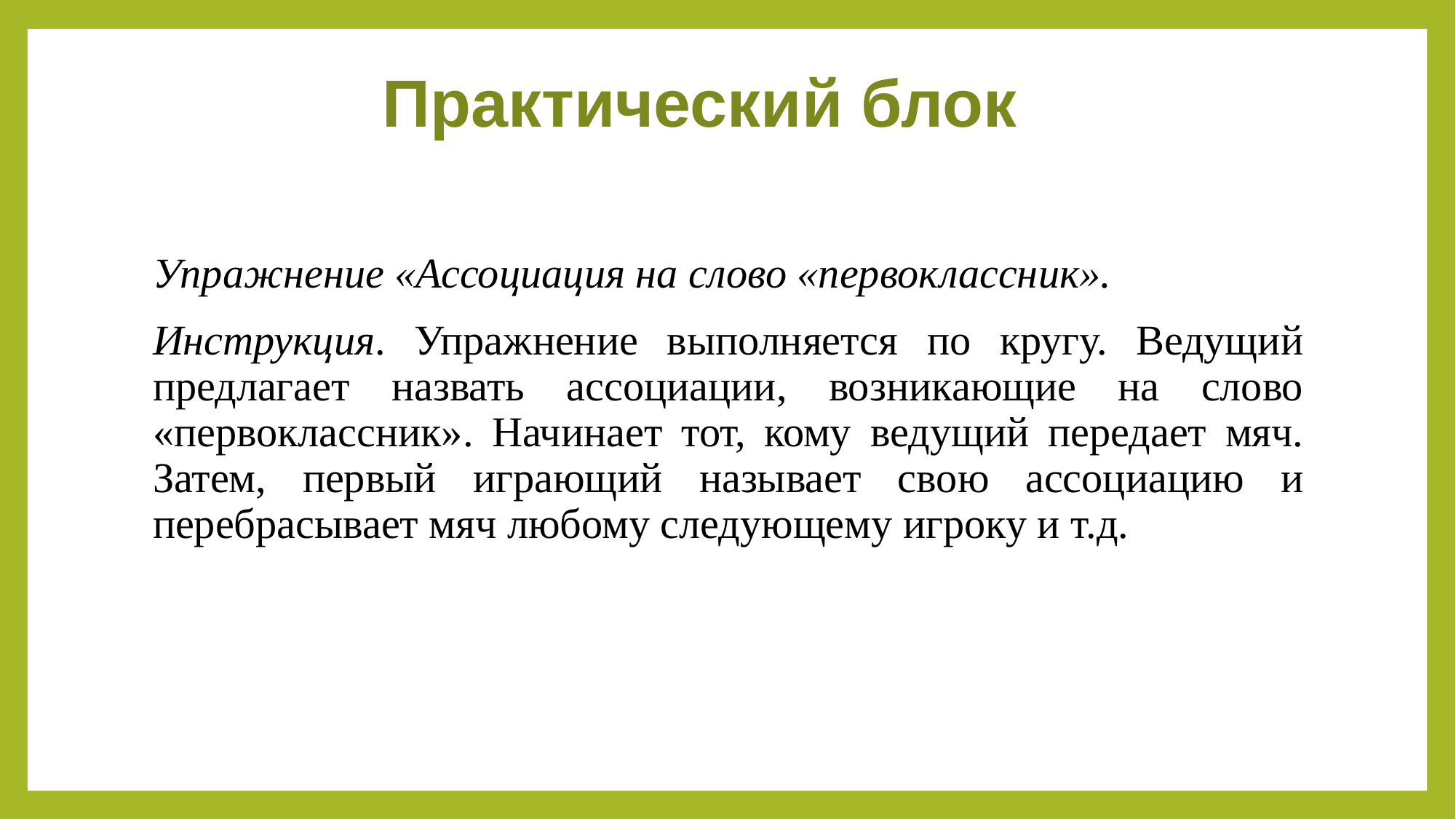

# Практический блок
Упражнение «Ассоциация на слово «первоклассник».
Инструкция. Упражнение выполняется по кругу. Ведущий предлагает назвать ассоциации, возникающие на слово «первоклассник». Начинает тот, кому ведущий передает мяч. Затем, первый играющий называет свою ассоциацию и перебрасывает мяч любому следующему игроку и т.д.